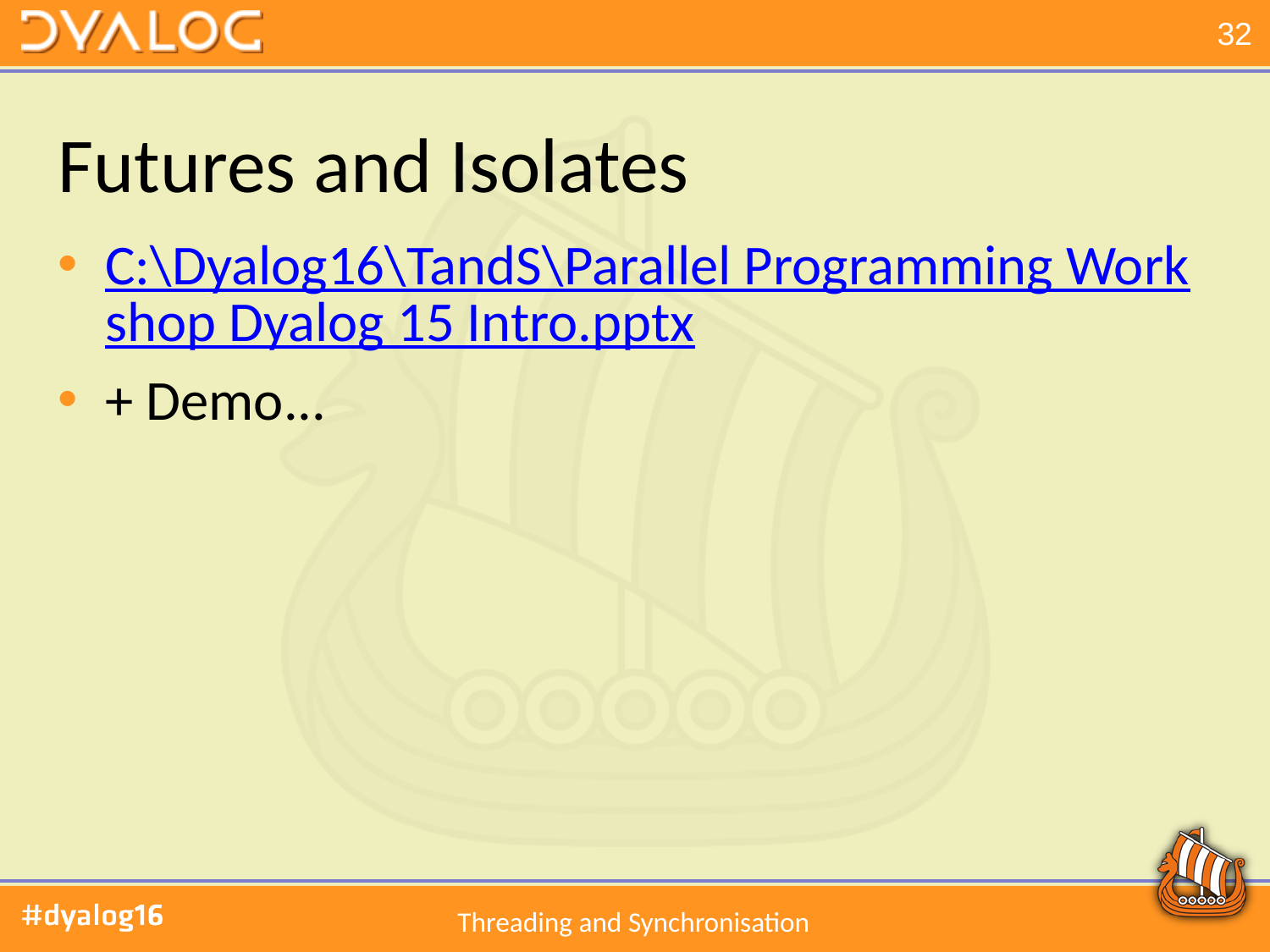

# Futures and Isolates
C:\Dyalog16\TandS\Parallel Programming Workshop Dyalog 15 Intro.pptx
+ Demo...

Threading and Synchronisation